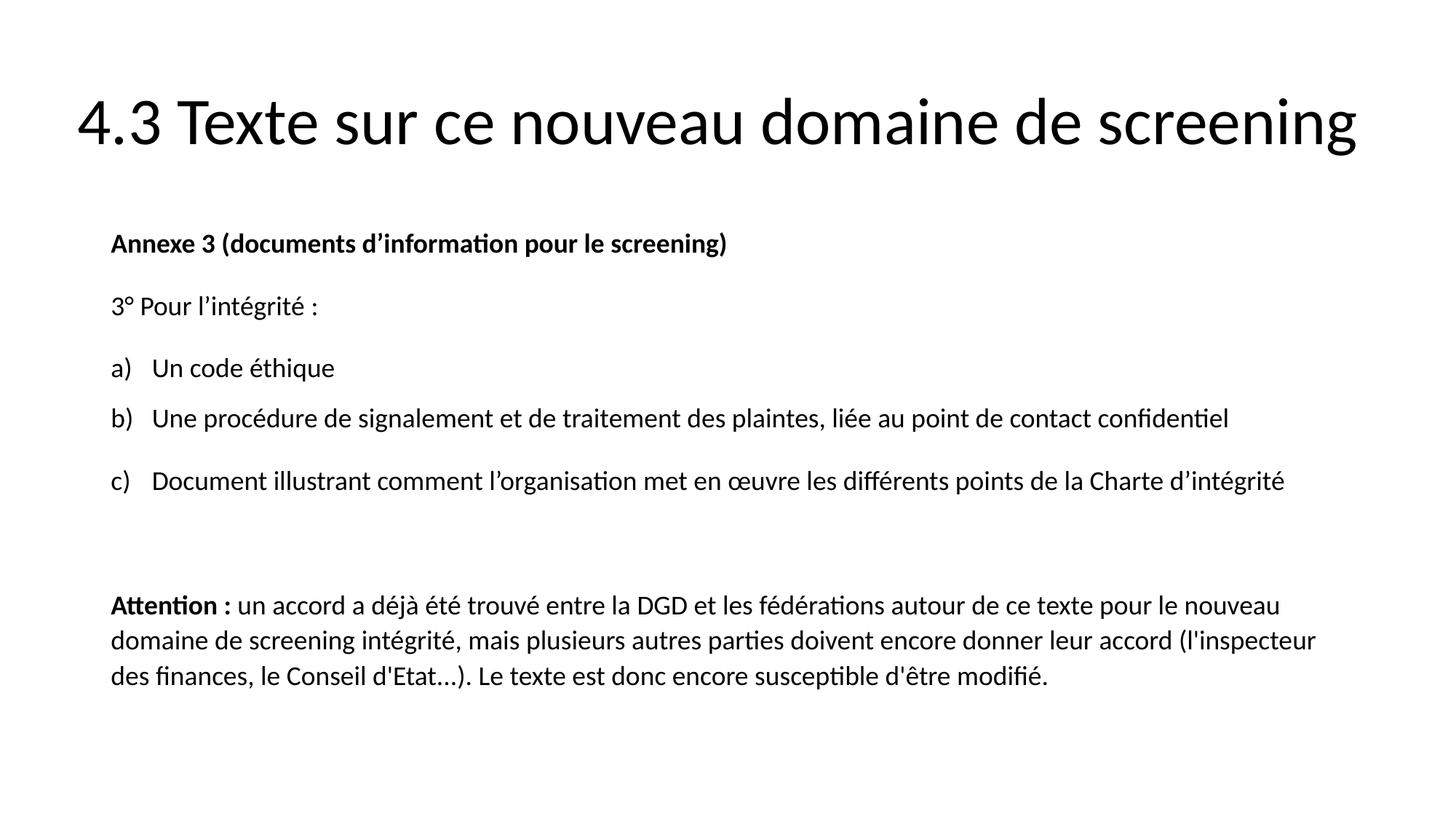

# 4.3 Texte sur ce nouveau domaine de screening
Annexe 3 (documents d’information pour le screening)
3° Pour l’intégrité :
Un code éthique
Une procédure de signalement et de traitement des plaintes, liée au point de contact confidentiel
Document illustrant comment l’organisation met en œuvre les différents points de la Charte d’intégrité

Attention : un accord a déjà été trouvé entre la DGD et les fédérations autour de ce texte pour le nouveau domaine de screening intégrité, mais plusieurs autres parties doivent encore donner leur accord (l'inspecteur des finances, le Conseil d'Etat...). Le texte est donc encore susceptible d'être modifié.